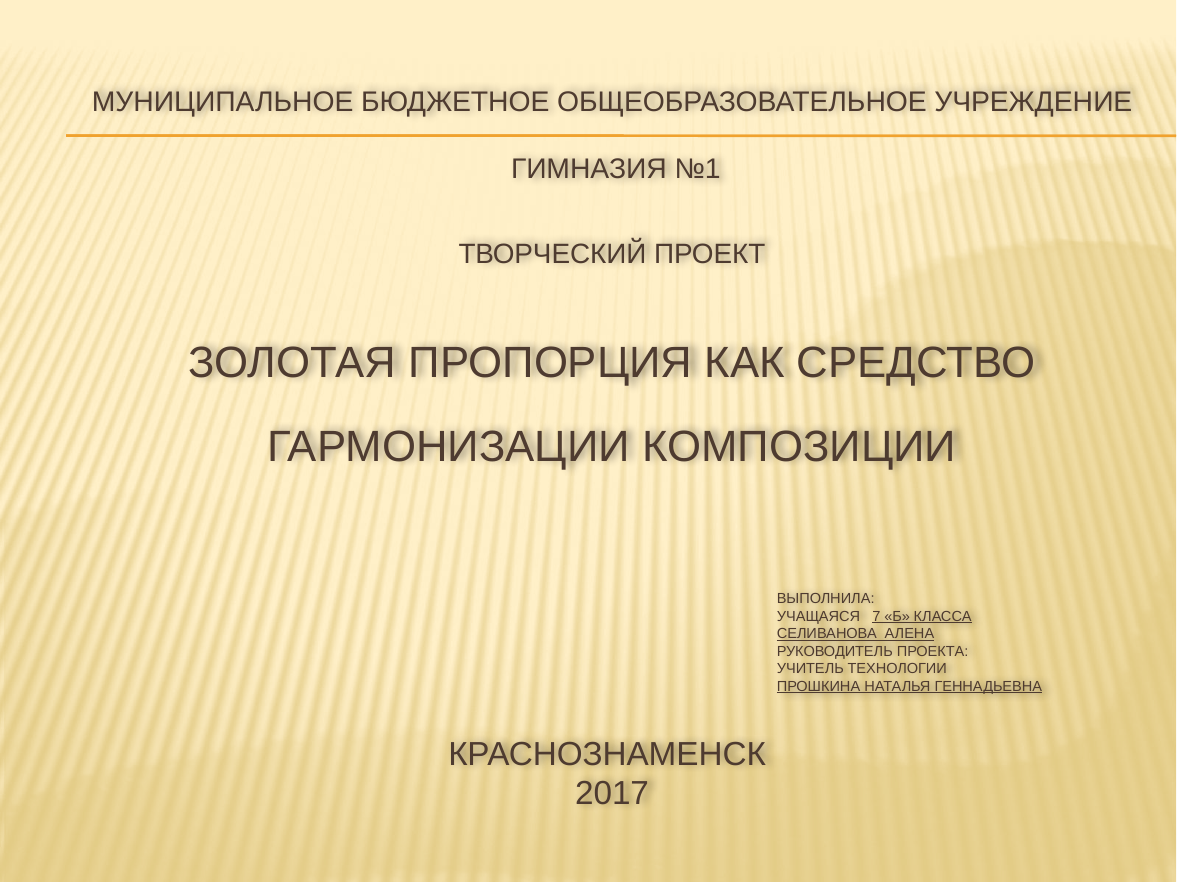

# МУНИЦИПАЛЬНОЕ БЮДЖЕТНОЕ ОБЩЕОБРАЗОВАТЕЛЬНОЕ УЧРЕЖДЕНИЕ ГИМНАЗИЯ №1
Творческий проект

ЗОЛОТАЯ ПРОПОРЦИЯ КАК СРЕДСТВО ГАРМОНИЗАЦИИ КОМПОЗИЦИИ

Выполнила:
учащаяся   7 «Б» класса
СЕЛИВАНОВА  АЛЕНА
руководитель проекта:
учитель технологии
Прошкина Наталья Геннадьевна
Краснознаменск
2017